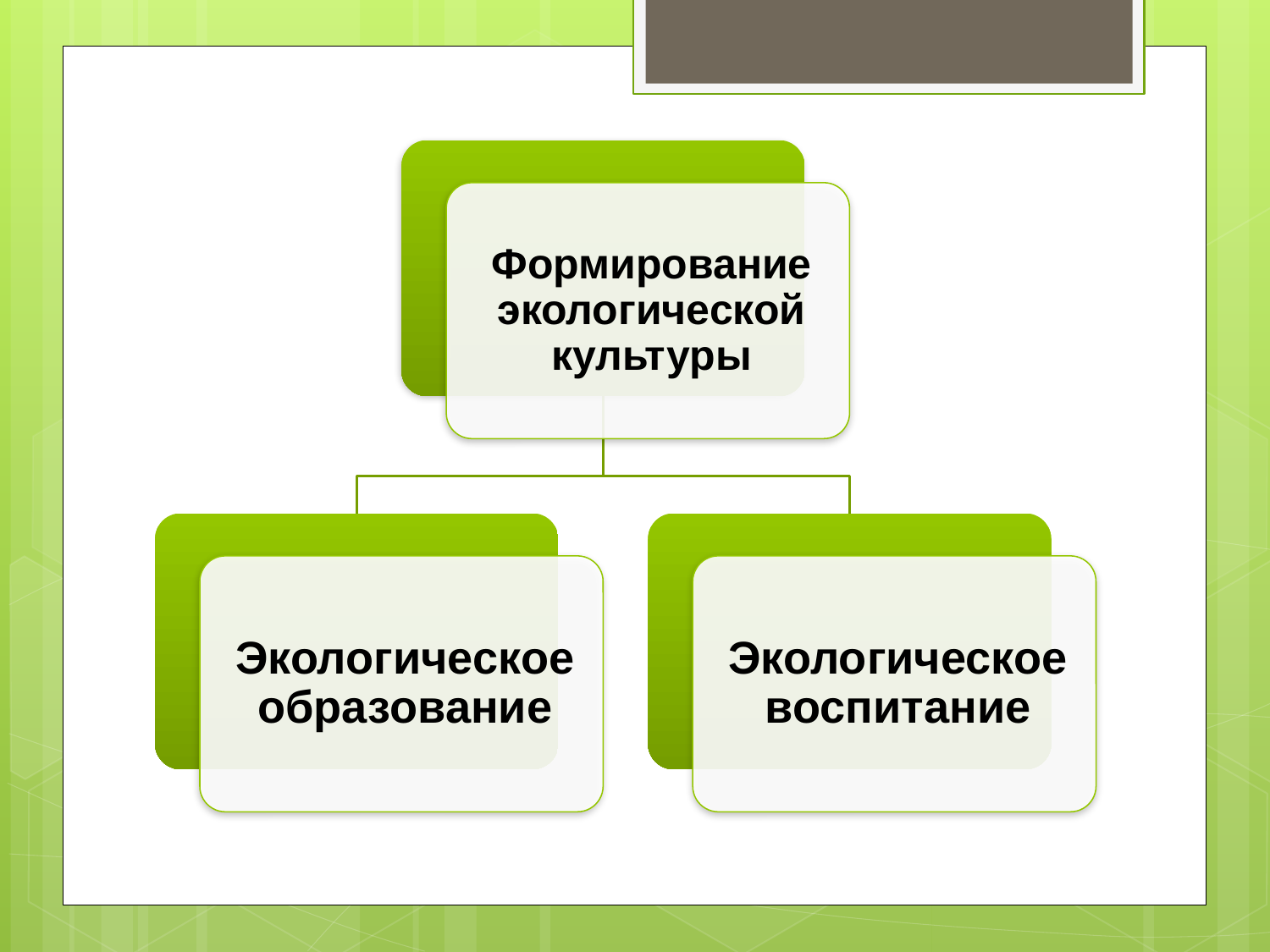

Формирование экологической культуры
Экологическое образование
Экологическое воспитание